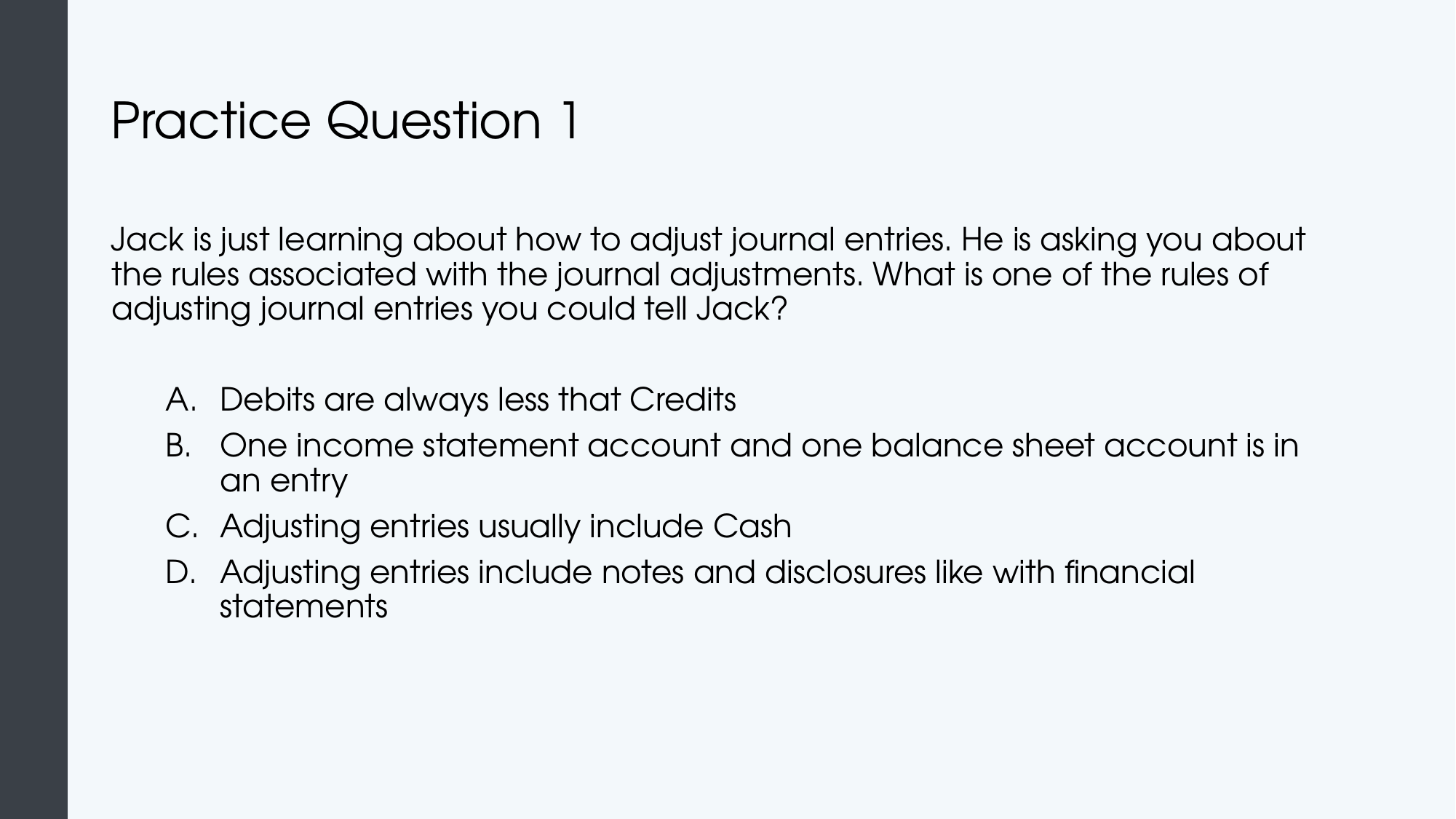

# Practice Question 1
Jack is just learning about how to adjust journal entries. He is asking you about the rules associated with the journal adjustments. What is one of the rules of adjusting journal entries you could tell Jack?

Debits are always less that Credits
One income statement account and one balance sheet account is in an entry
Adjusting entries usually include Cash
Adjusting entries include notes and disclosures like with financial statements